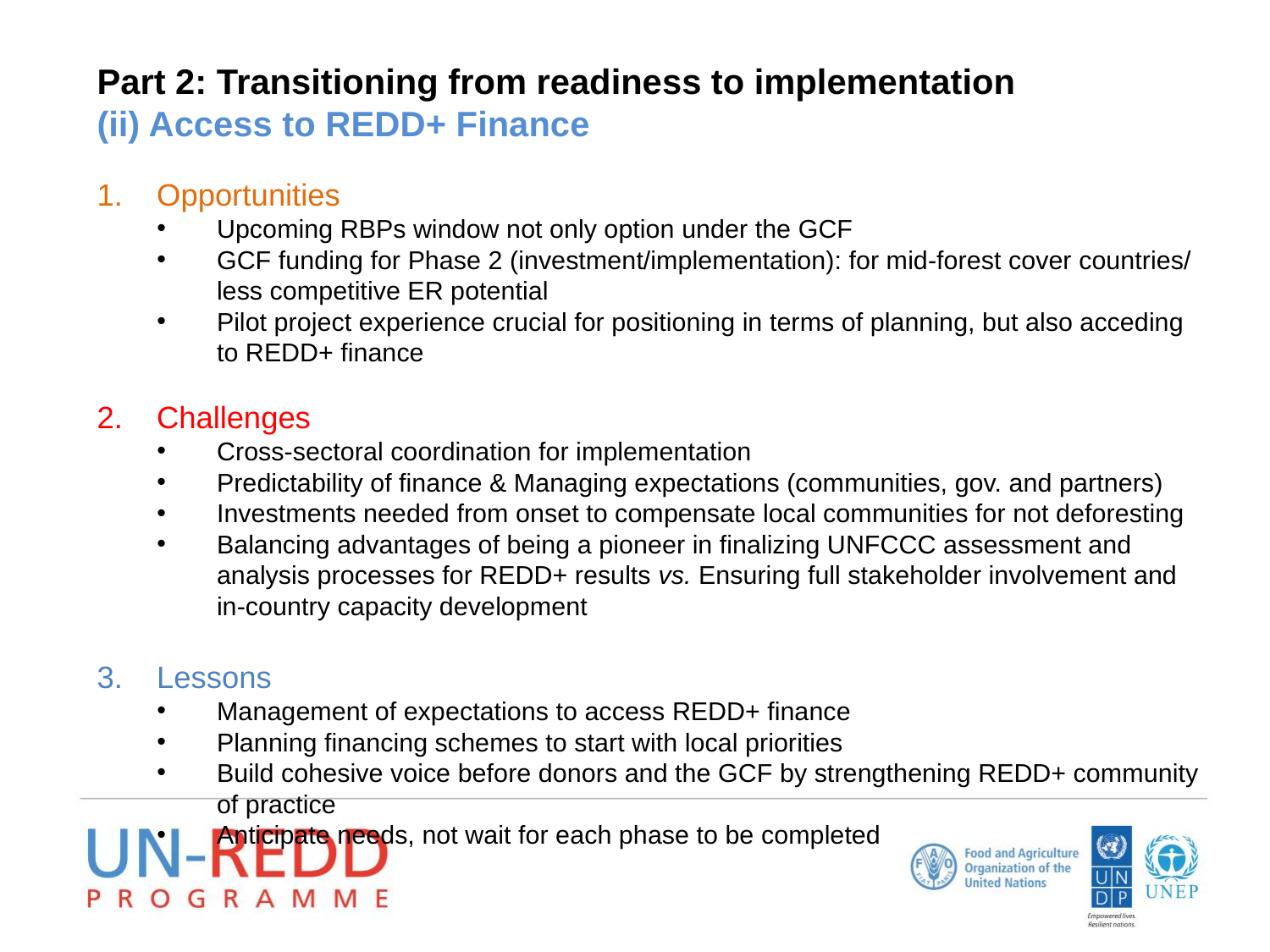

Part 2: Transitioning from readiness to implementation
(ii) Access to REDD+ Finance
Opportunities
Upcoming RBPs window not only option under the GCF
GCF funding for Phase 2 (investment/implementation): for mid-forest cover countries/ less competitive ER potential
Pilot project experience crucial for positioning in terms of planning, but also acceding to REDD+ finance

Challenges
Cross-sectoral coordination for implementation
Predictability of finance & Managing expectations (communities, gov. and partners)
Investments needed from onset to compensate local communities for not deforesting
Balancing advantages of being a pioneer in finalizing UNFCCC assessment and analysis processes for REDD+ results vs. Ensuring full stakeholder involvement and in-country capacity development

Lessons
Management of expectations to access REDD+ finance
Planning financing schemes to start with local priorities
Build cohesive voice before donors and the GCF by strengthening REDD+ community of practice
Anticipate needs, not wait for each phase to be completed